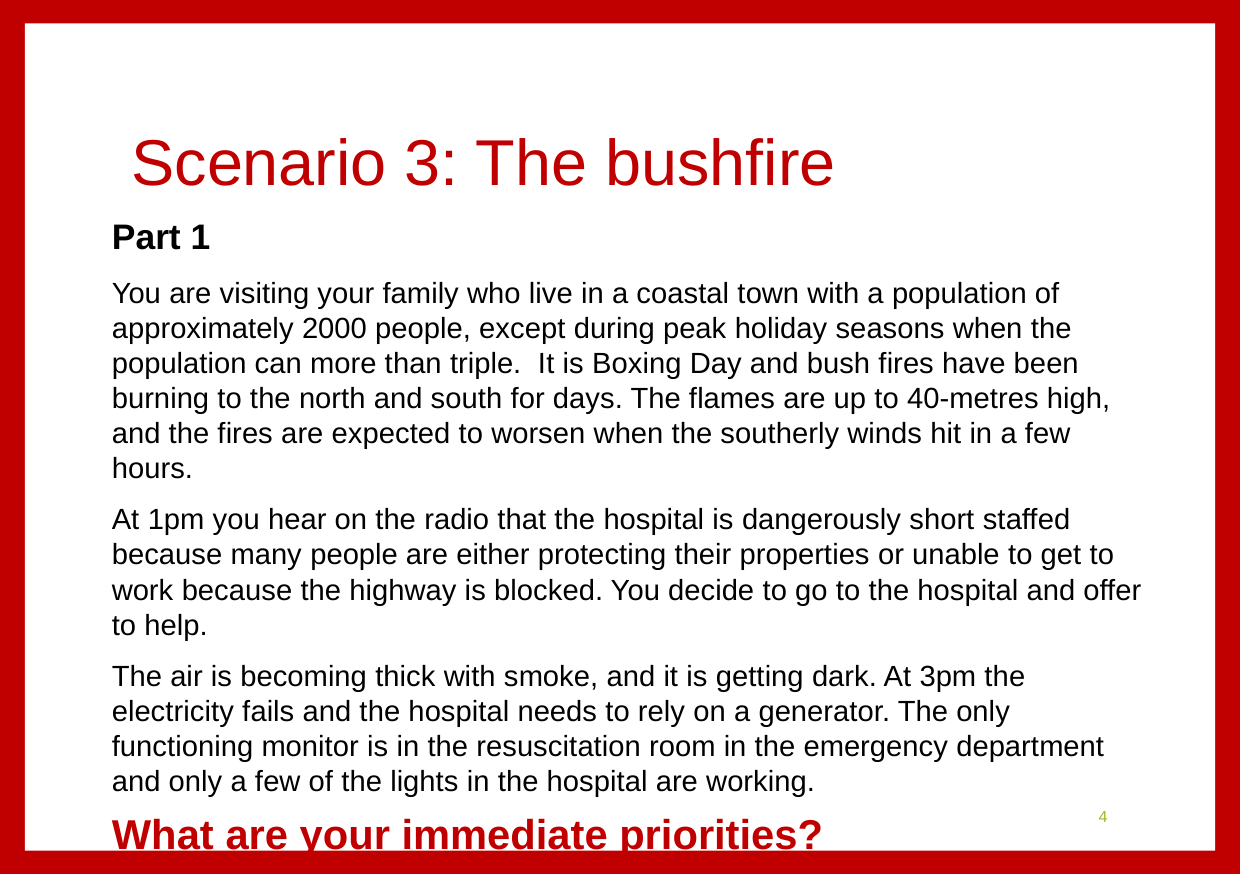

# Scenario 3: The bushfire
Part 1
You are visiting your family who live in a coastal town with a population of approximately 2000 people, except during peak holiday seasons when the population can more than triple.  It is Boxing Day and bush fires have been burning to the north and south for days. The flames are up to 40-metres high, and the fires are expected to worsen when the southerly winds hit in a few hours.
At 1pm you hear on the radio that the hospital is dangerously short staffed because many people are either protecting their properties or unable to get to work because the highway is blocked. You decide to go to the hospital and offer to help.
The air is becoming thick with smoke, and it is getting dark. At 3pm the electricity fails and the hospital needs to rely on a generator. The only functioning monitor is in the resuscitation room in the emergency department and only a few of the lights in the hospital are working.
What are your immediate priorities?

4